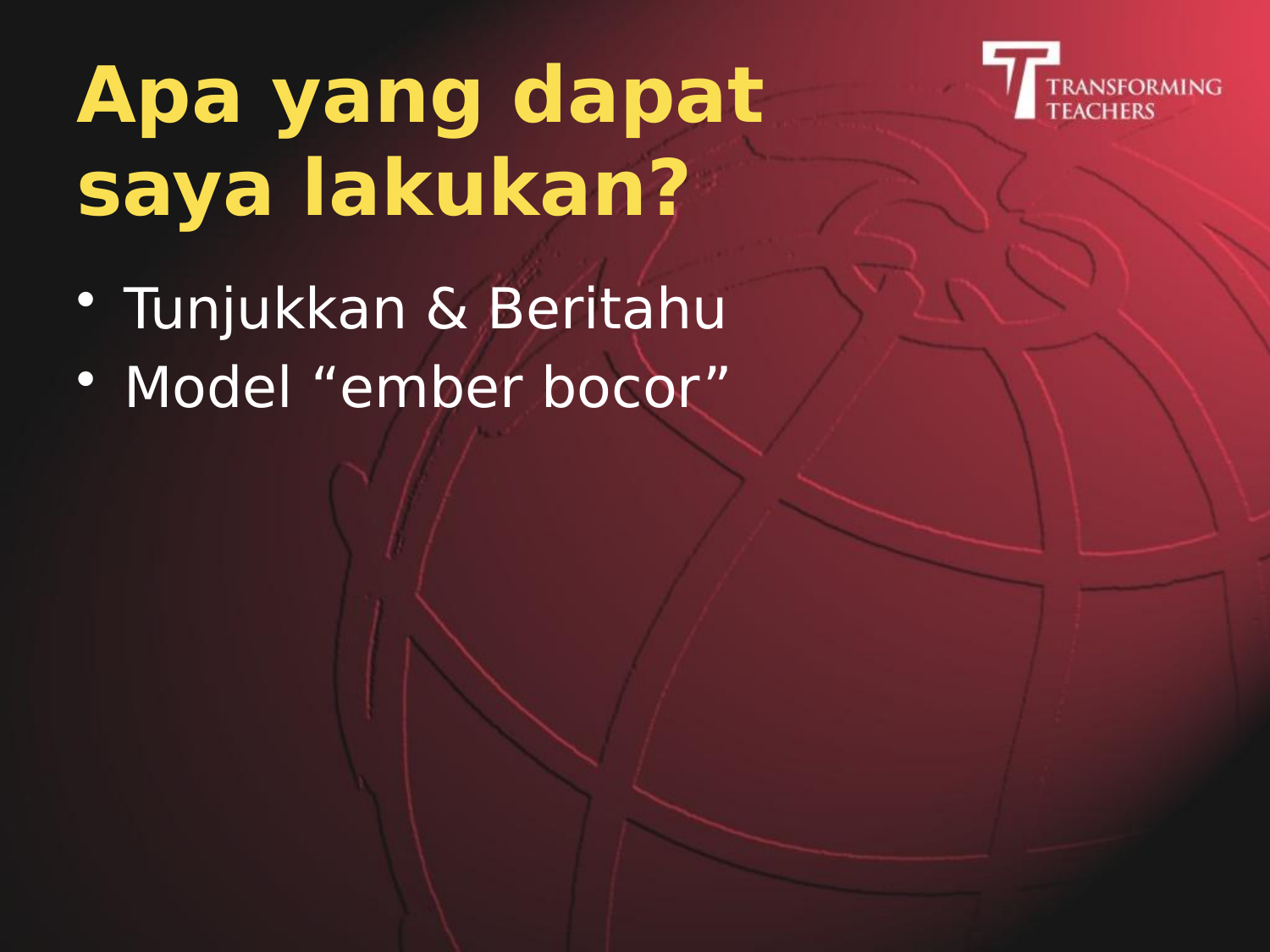

# Apa yang dapat saya lakukan?
Tunjukkan & Beritahu
Model “ember bocor”